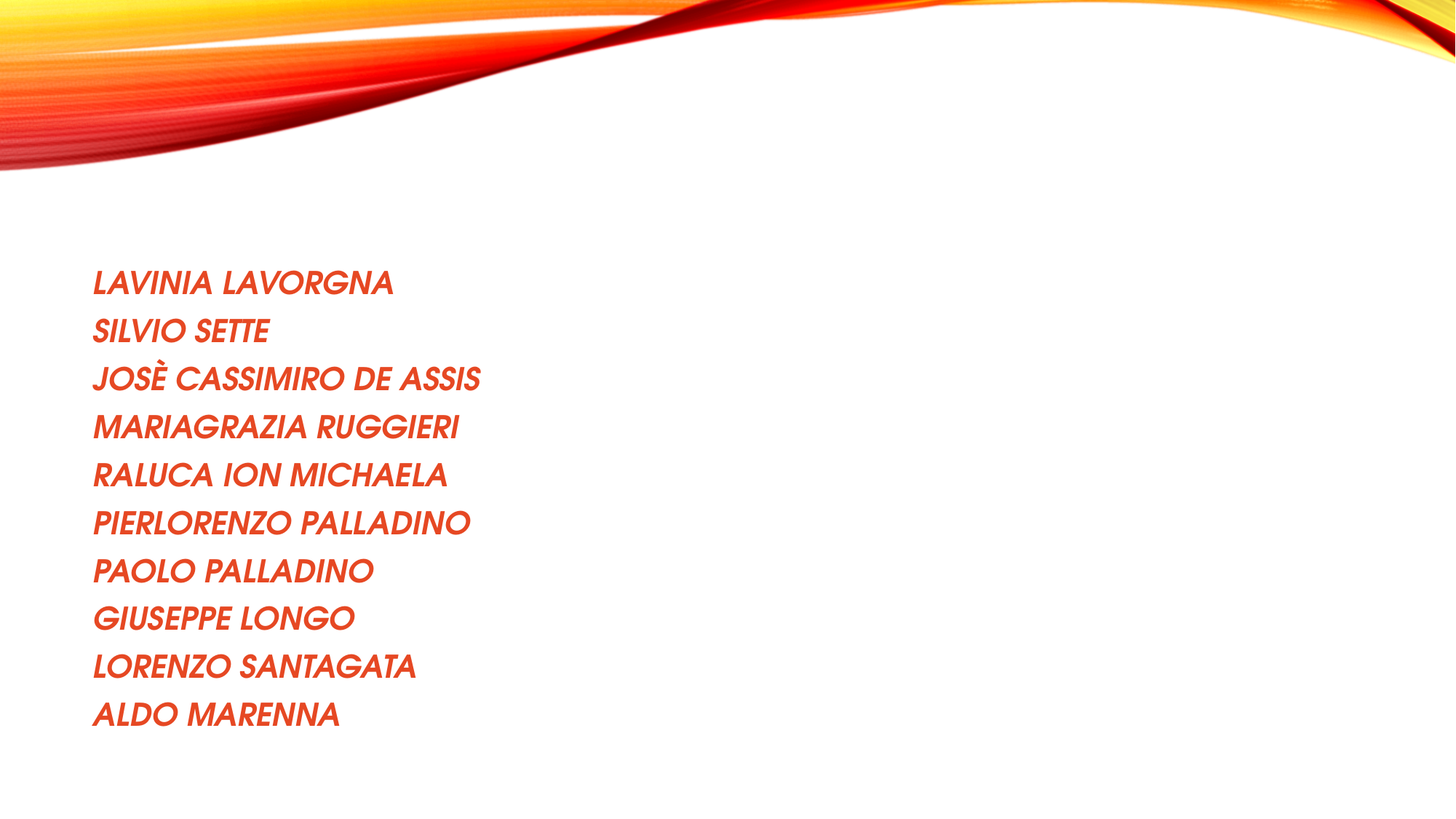

LAVINIA LAVORGNA
SILVIO SETTE
JOSÈ CASSIMIRO DE ASSIS
MARIAGRAZIA RUGGIERI
RALUCA ION MICHAELA
PIERLORENZO PALLADINO
PAOLO PALLADINO
GIUSEPPE LONGO
LORENZO SANTAGATA
ALDO MARENNA